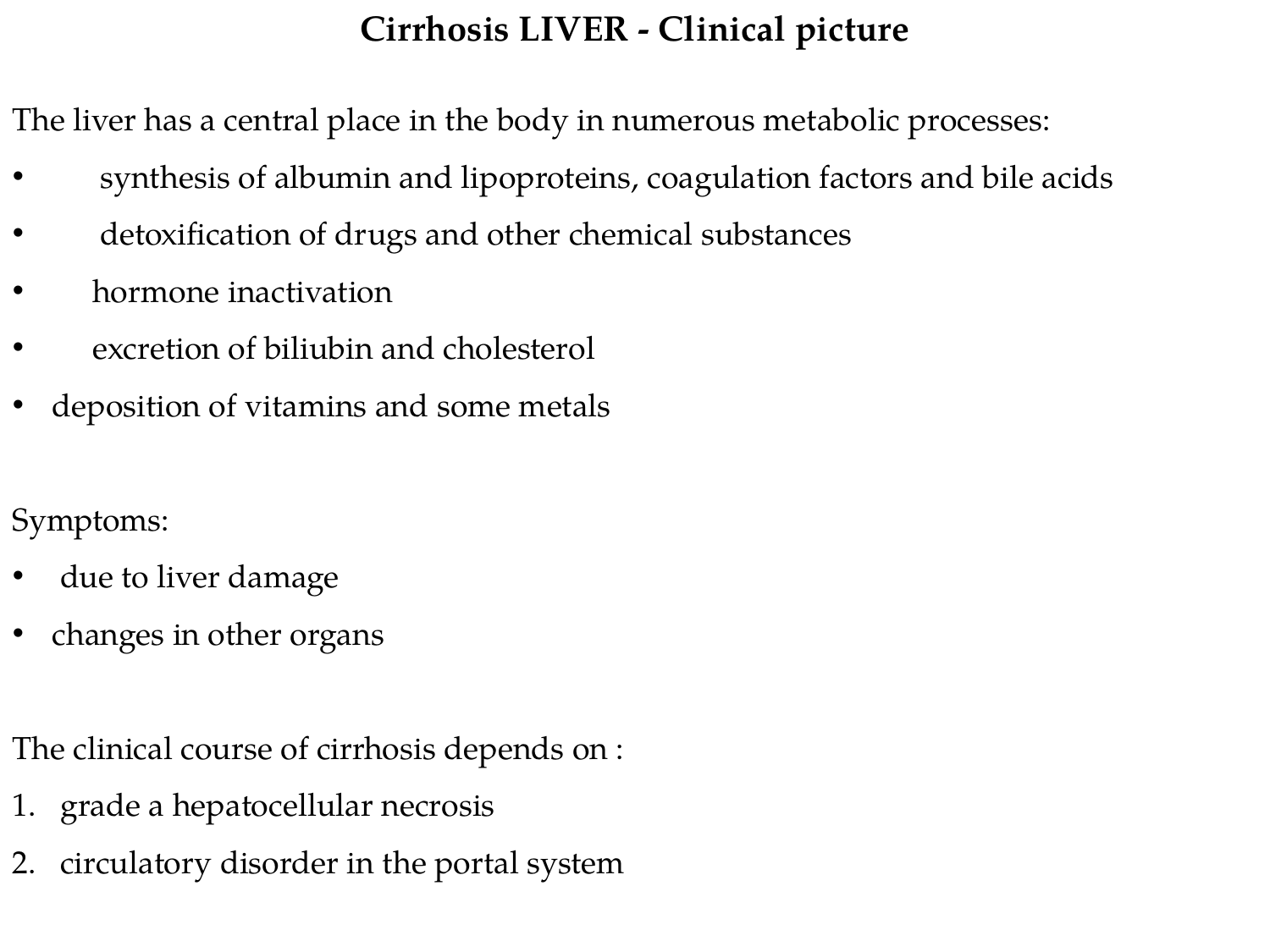

Cirrhosis LIVER - Clinical picture
The liver has a central place in the body in numerous metabolic processes:
      synthesis of albumin and lipoproteins, coagulation factors and bile acids
      detoxification of drugs and other chemical substances
     hormone inactivation
     excretion of biliubin and cholesterol
deposition of vitamins and some metals

Symptoms:
 due to liver damage
changes in other organs

The clinical course of cirrhosis depends on :
grade a hepatocellular necrosis
circulatory disorder in the portal system